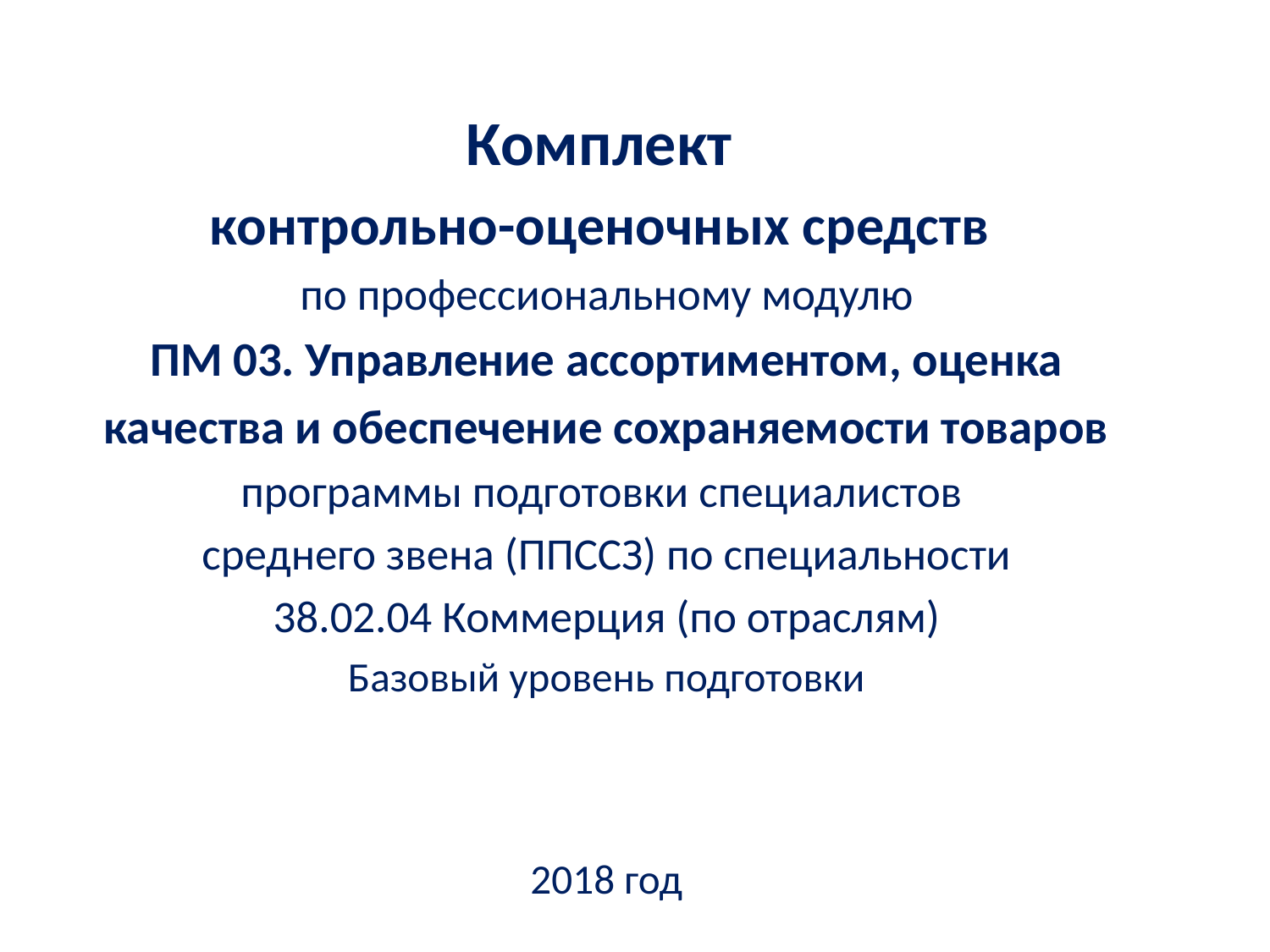

Комплект
контрольно-оценочных средств
по профессиональному модулю
ПМ 03. Управление ассортиментом, оценка
качества и обеспечение сохраняемости товаров
программы подготовки специалистов
среднего звена (ППССЗ) по специальности
38.02.04 Коммерция (по отраслям)
Базовый уровень подготовки

2018 год